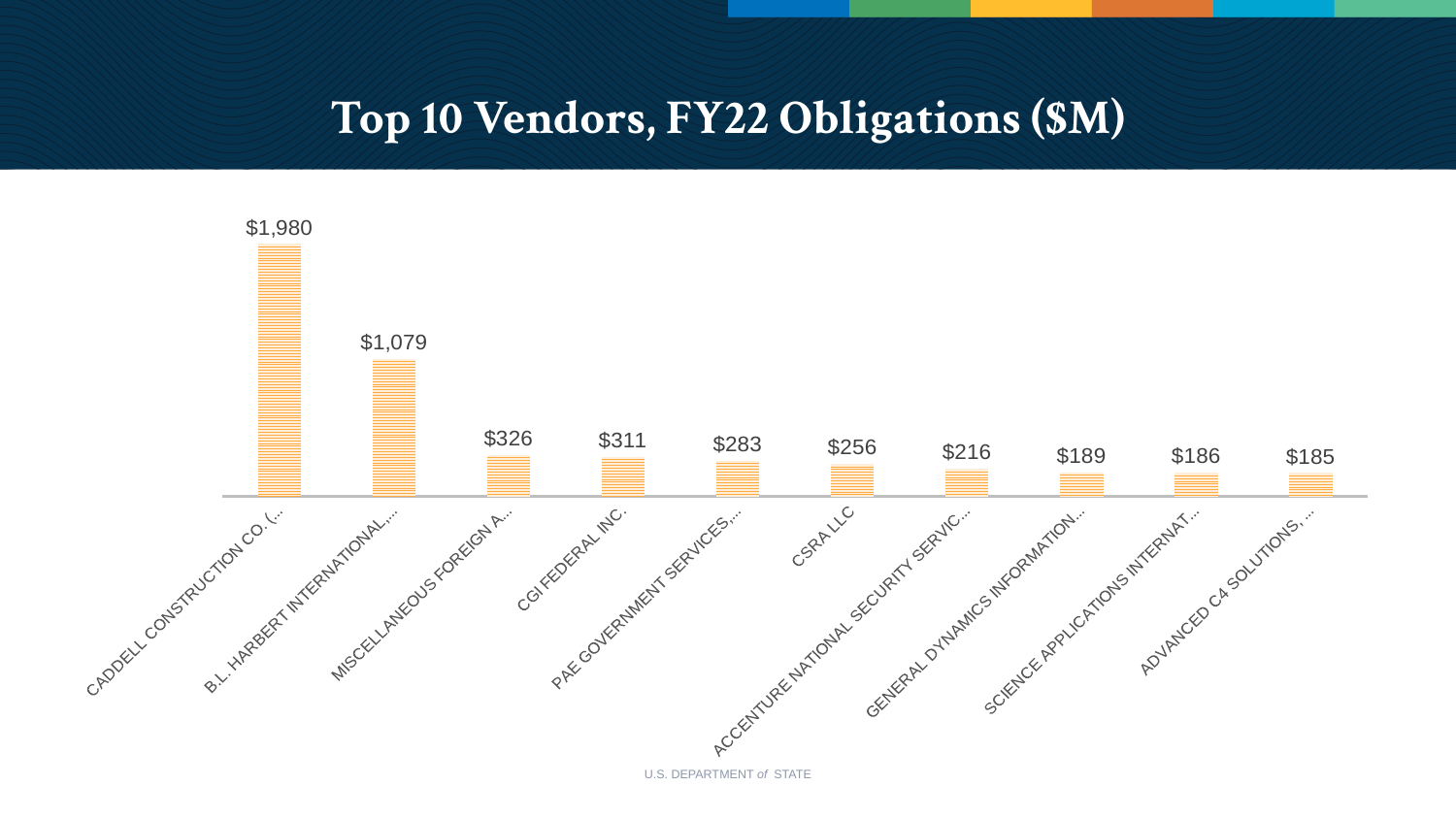

# Top 10 Vendors, FY22 Obligations ($M)

### Chart

| Category | Total Dollars |
|---|---|
| CADDELL CONSTRUCTION CO. (DE), LLC | 1980.0 |
| B.L. HARBERT INTERNATIONAL, L.L.C. | 1079.0 |
| MISCELLANEOUS FOREIGN AWARDEES | 326.0 |
| CGI FEDERAL INC. | 311.0 |
| PAE GOVERNMENT SERVICES, INC. | 283.0 |
| CSRA LLC | 256.0 |
| ACCENTURE NATIONAL SECURITY SERVICES LIMITED LIABILITY COMPANY | 216.0 |
| GENERAL DYNAMICS INFORMATION TECHNOLOGY, INC. | 189.0 |
| SCIENCE APPLICATIONS INTERNATIONAL CORPORATION | 186.0 |
| ADVANCED C4 SOLUTIONS, INC. | 185.0 |